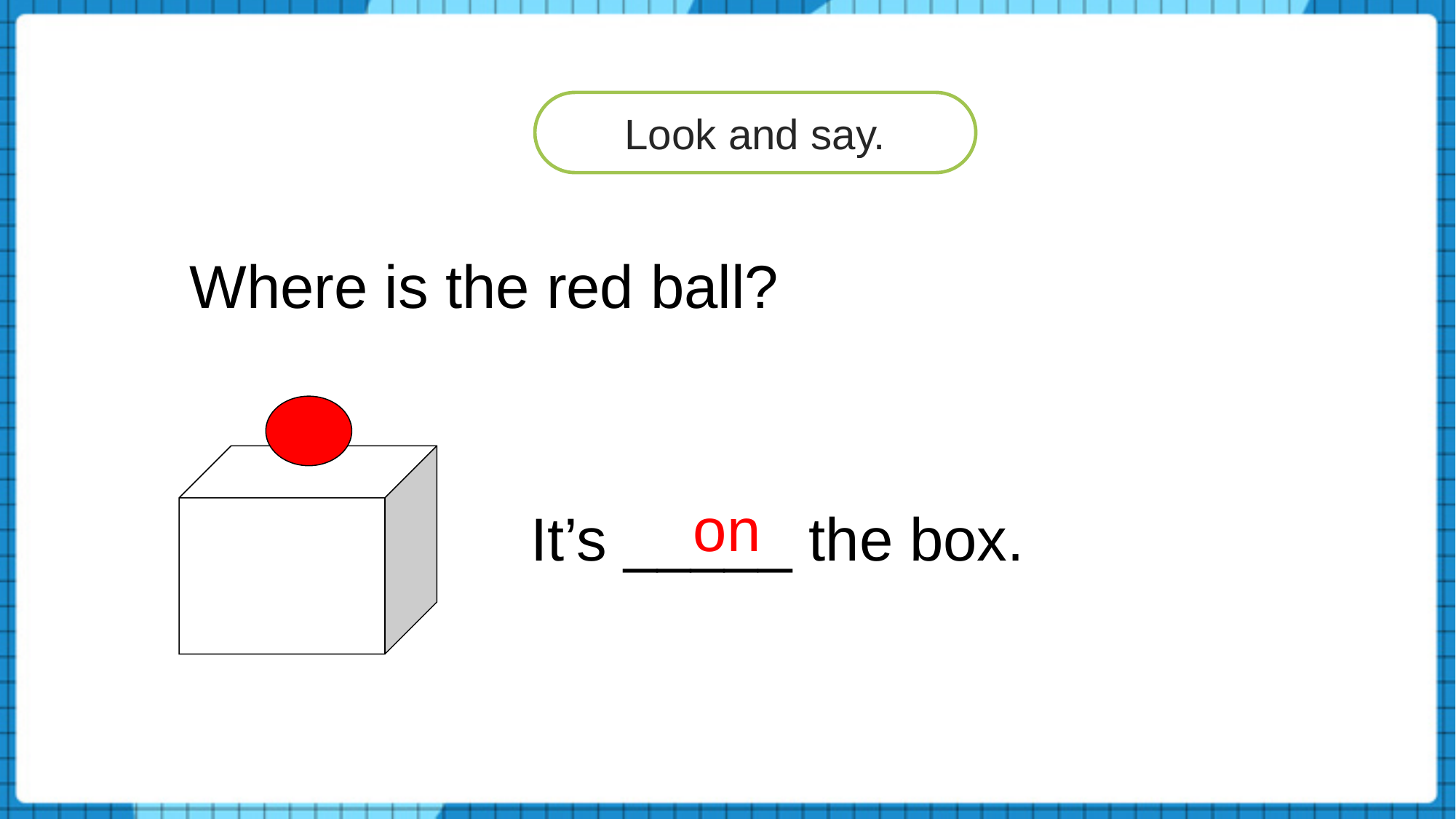

Look and say.
Where is the red ball?

on
It’s _____ the box.